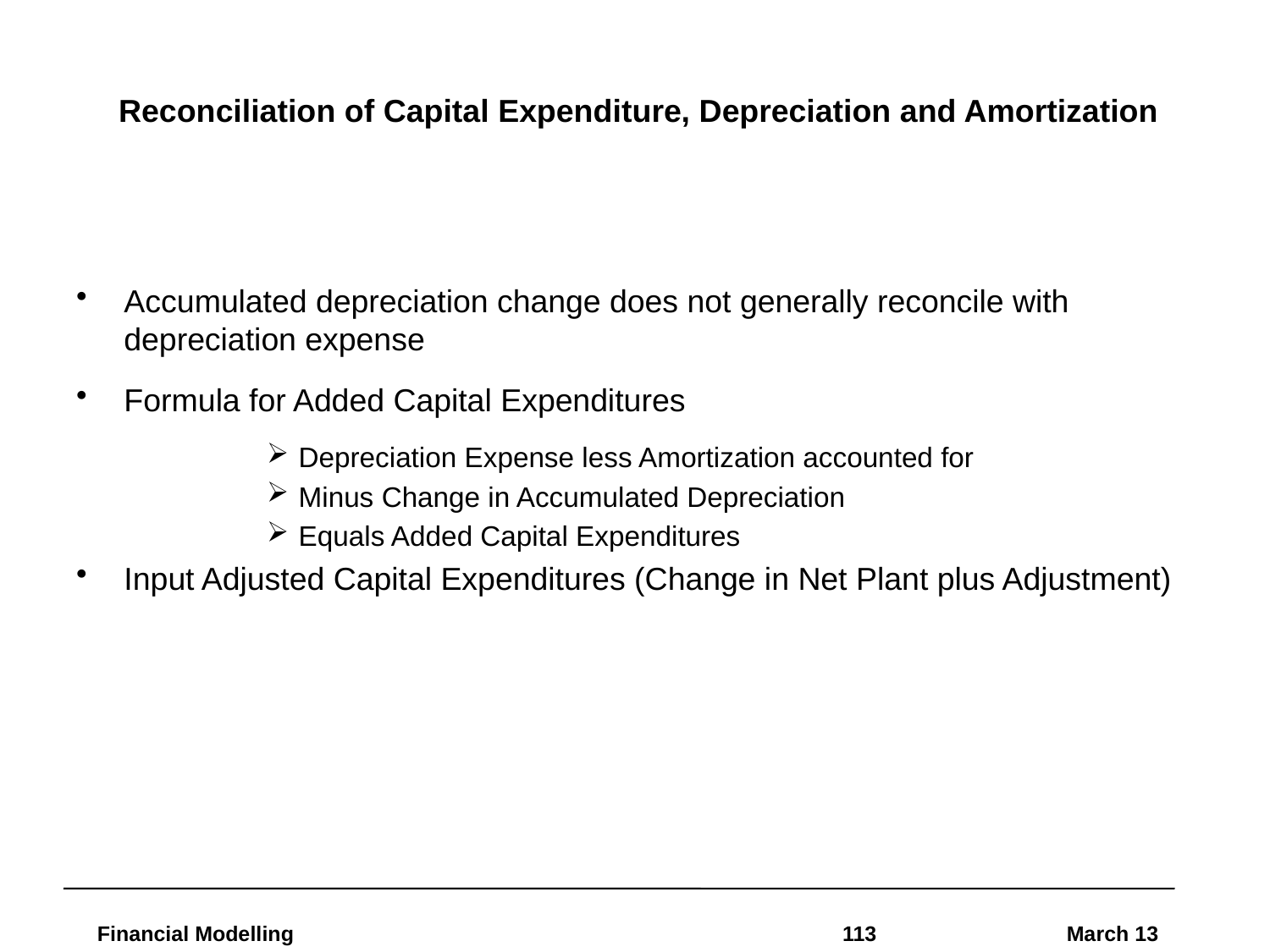

# Reconciliation of Capital Expenditure, Depreciation and Amortization
Accumulated depreciation change does not generally reconcile with depreciation expense
Formula for Added Capital Expenditures
Depreciation Expense less Amortization accounted for
Minus Change in Accumulated Depreciation
Equals Added Capital Expenditures
Input Adjusted Capital Expenditures (Change in Net Plant plus Adjustment)